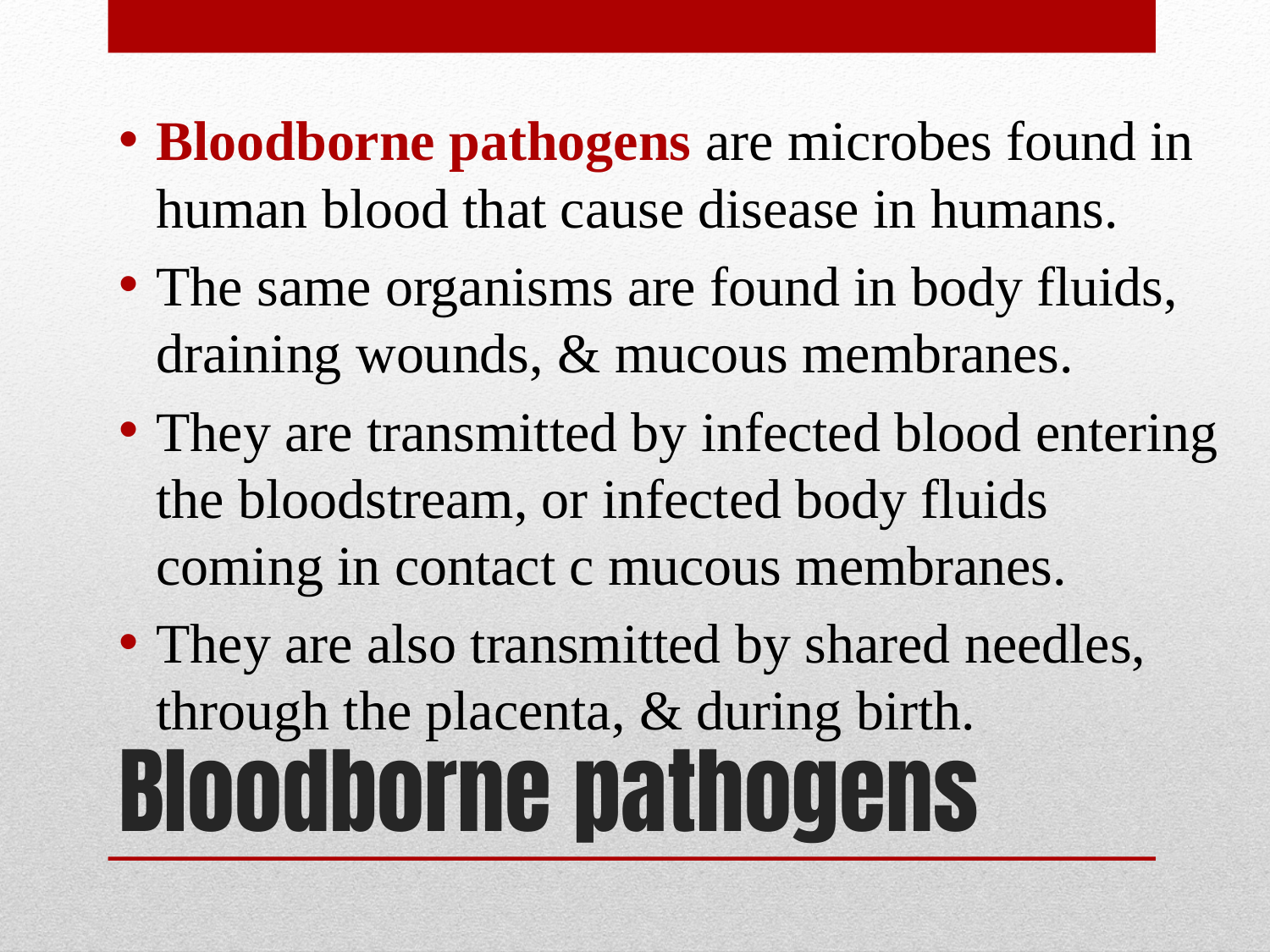

Bloodborne pathogens are microbes found in human blood that cause disease in humans.
The same organisms are found in body fluids, draining wounds, & mucous membranes.
They are transmitted by infected blood entering the bloodstream, or infected body fluids coming in contact c mucous membranes.
They are also transmitted by shared needles, through the placenta, & during birth.
# Bloodborne pathogens